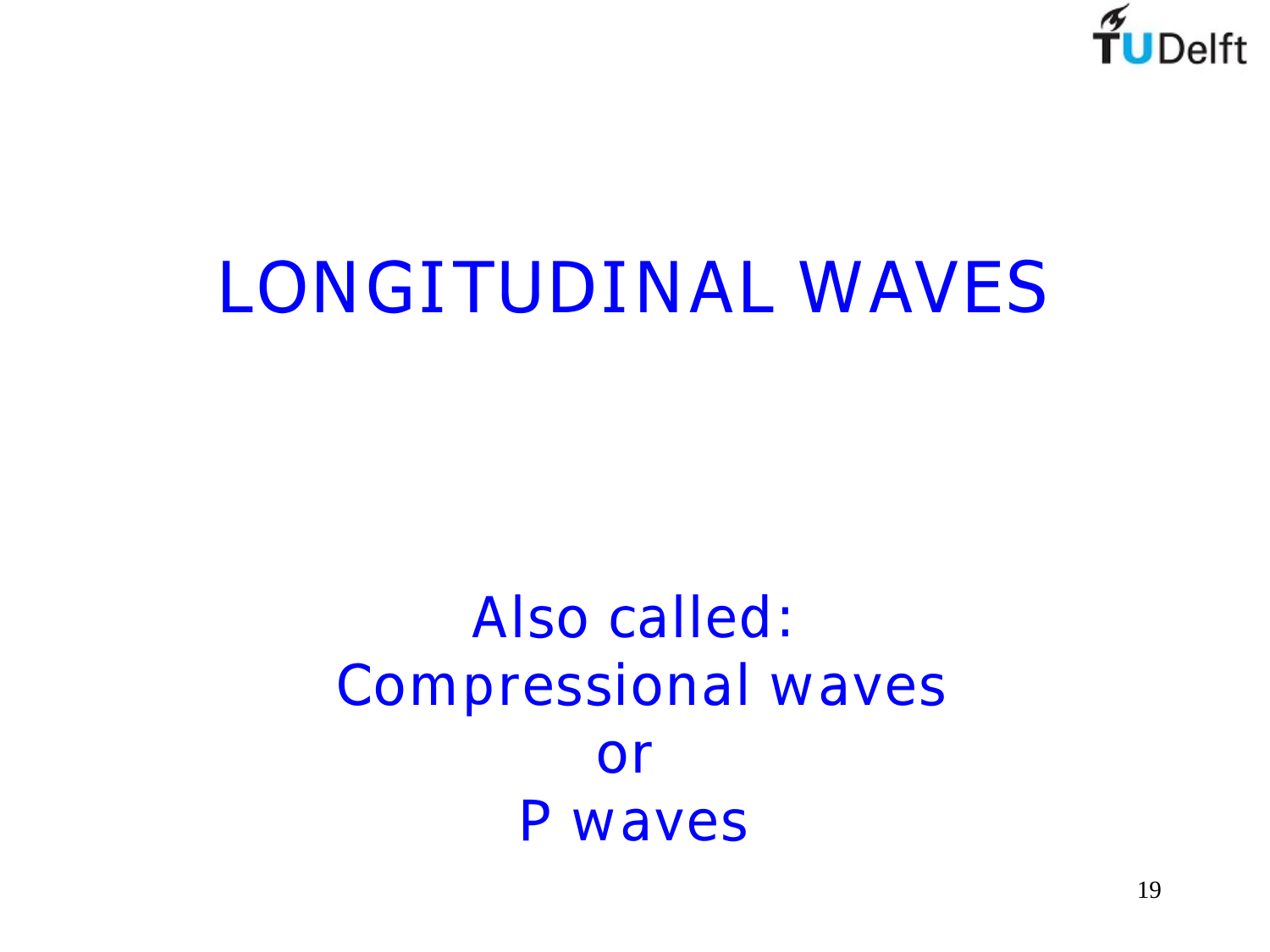

# LONGITUDINAL WAVES Also called: Compressional waves or P waves
19